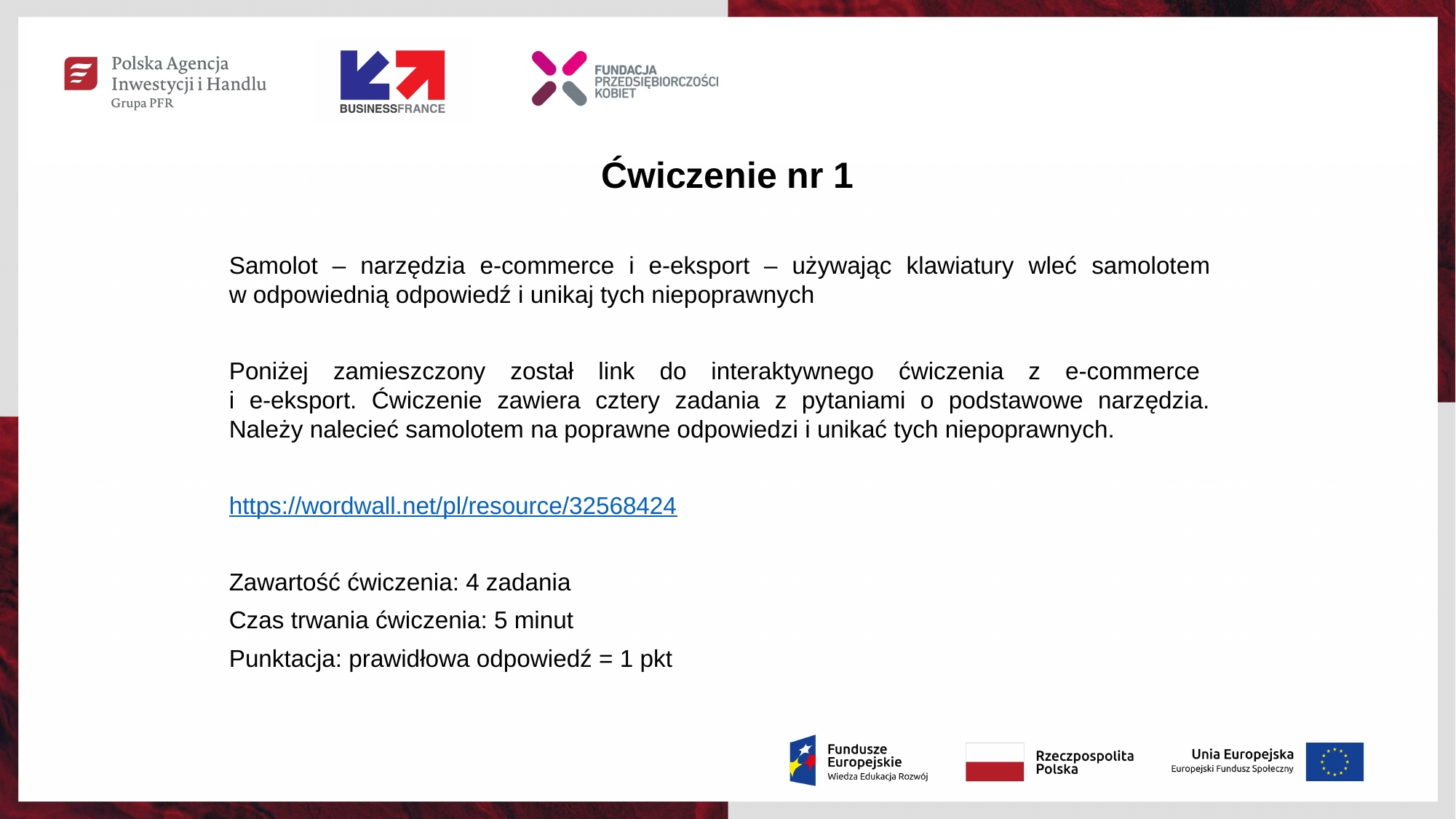

Ćwiczenie nr 1

Samolot – narzędzia e-commerce i e-eksport – używając klawiatury wleć samolotem
w odpowiednią odpowiedź i unikaj tych niepoprawnych

Poniżej zamieszczony został link do interaktywnego ćwiczenia z e-commerce
i e-eksport. Ćwiczenie zawiera cztery zadania z pytaniami o podstawowe narzędzia.
Należy nalecieć samolotem na poprawne odpowiedzi i unikać tych niepoprawnych.

https://wordwall.net/pl/resource/32568424

Zawartość ćwiczenia: 4 zadania
Czas trwania ćwiczenia: 5 minut
Punktacja: prawidłowa odpowiedź = 1 pkt